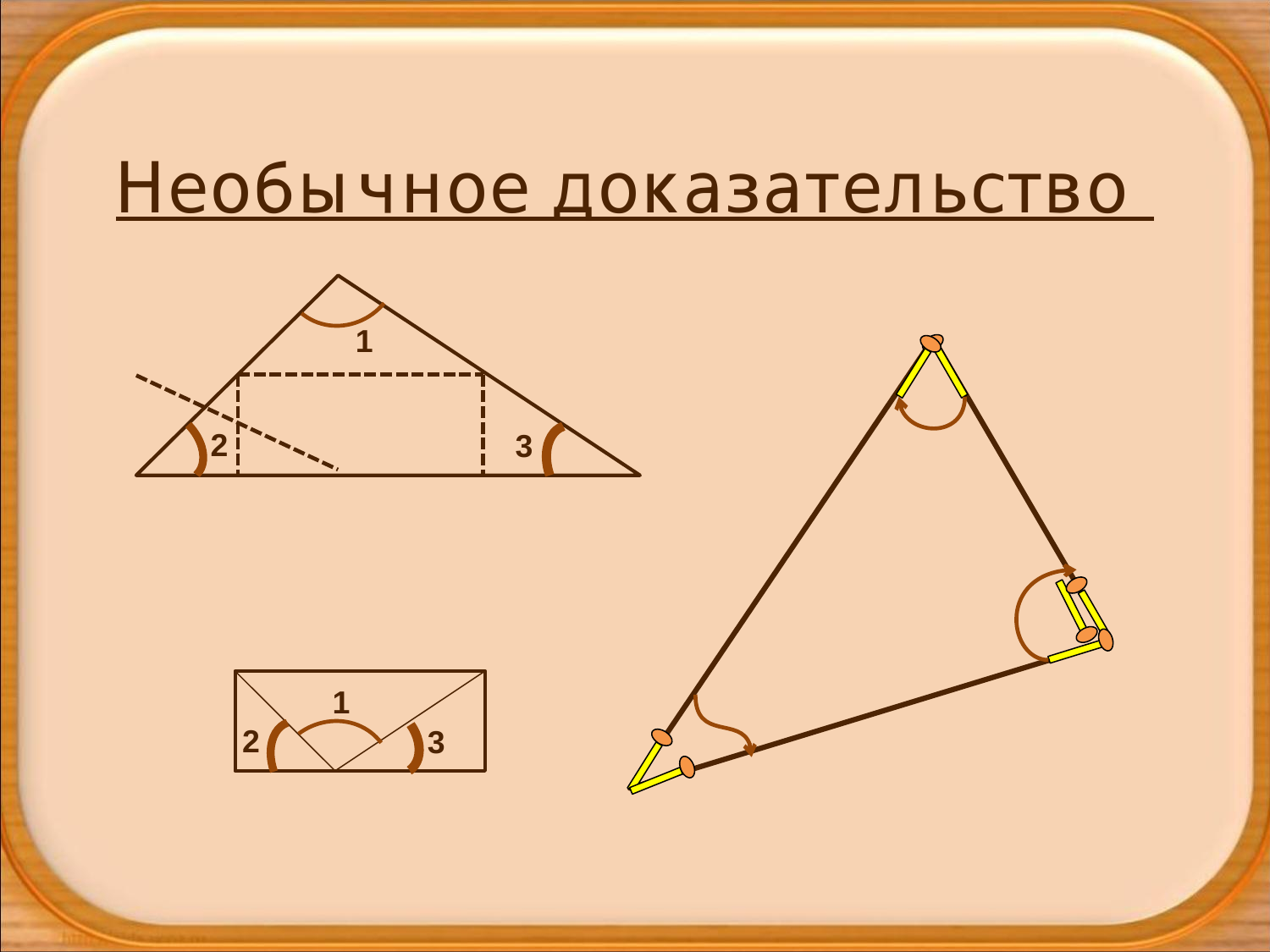

Необычное доказательство

1

2
3

1
2
3